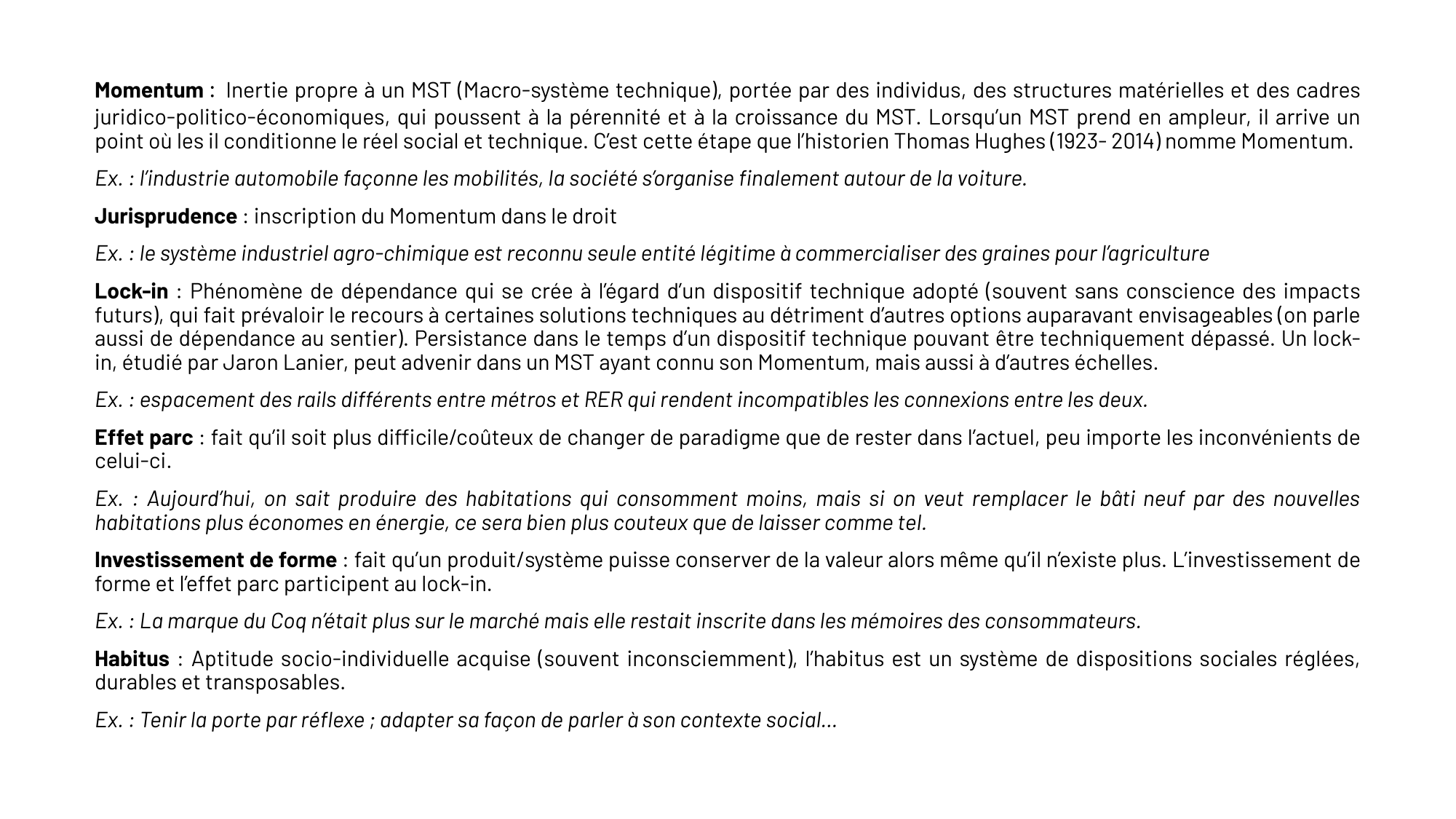

Momentum : Inertie propre à un MST (Macro-système technique), portée par des individus, des structures matérielles et des cadres juridico-politico-économiques, qui poussent à la pérennité et à la croissance du MST. Lorsqu’un MST prend en ampleur, il arrive un point où les il conditionne le réel social et technique. C’est cette étape que l’historien Thomas Hughes (1923- 2014) nomme Momentum.
Ex. : l’industrie automobile façonne les mobilités, la société s’organise finalement autour de la voiture.
Jurisprudence : inscription du Momentum dans le droit
Ex. : le système industriel agro-chimique est reconnu seule entité légitime à commercialiser des graines pour l’agriculture
Lock-in : Phénomène de dépendance qui se crée à l’égard d’un dispositif technique adopté (souvent sans conscience des impacts futurs), qui fait prévaloir le recours à certaines solutions techniques au détriment d’autres options auparavant envisageables (on parle aussi de dépendance au sentier). Persistance dans le temps d’un dispositif technique pouvant être techniquement dépassé. Un lock-in, étudié par Jaron Lanier, peut advenir dans un MST ayant connu son Momentum, mais aussi à d’autres échelles.
Ex. : espacement des rails différents entre métros et RER qui rendent incompatibles les connexions entre les deux.
Effet parc : fait qu’il soit plus difficile/coûteux de changer de paradigme que de rester dans l’actuel, peu importe les inconvénients de celui-ci.
Ex. : Aujourd’hui, on sait produire des habitations qui consomment moins, mais si on veut remplacer le bâti neuf par des nouvelles habitations plus économes en énergie, ce sera bien plus couteux que de laisser comme tel.
Investissement de forme : fait qu’un produit/système puisse conserver de la valeur alors même qu’il n’existe plus. L’investissement de forme et l’effet parc participent au lock-in.
Ex. : La marque du Coq n’était plus sur le marché mais elle restait inscrite dans les mémoires des consommateurs.
Habitus : Aptitude socio-individuelle acquise (souvent inconsciemment), l’habitus est un système de dispositions sociales réglées, durables et transposables.
Ex. : Tenir la porte par réflexe ; adapter sa façon de parler à son contexte social…